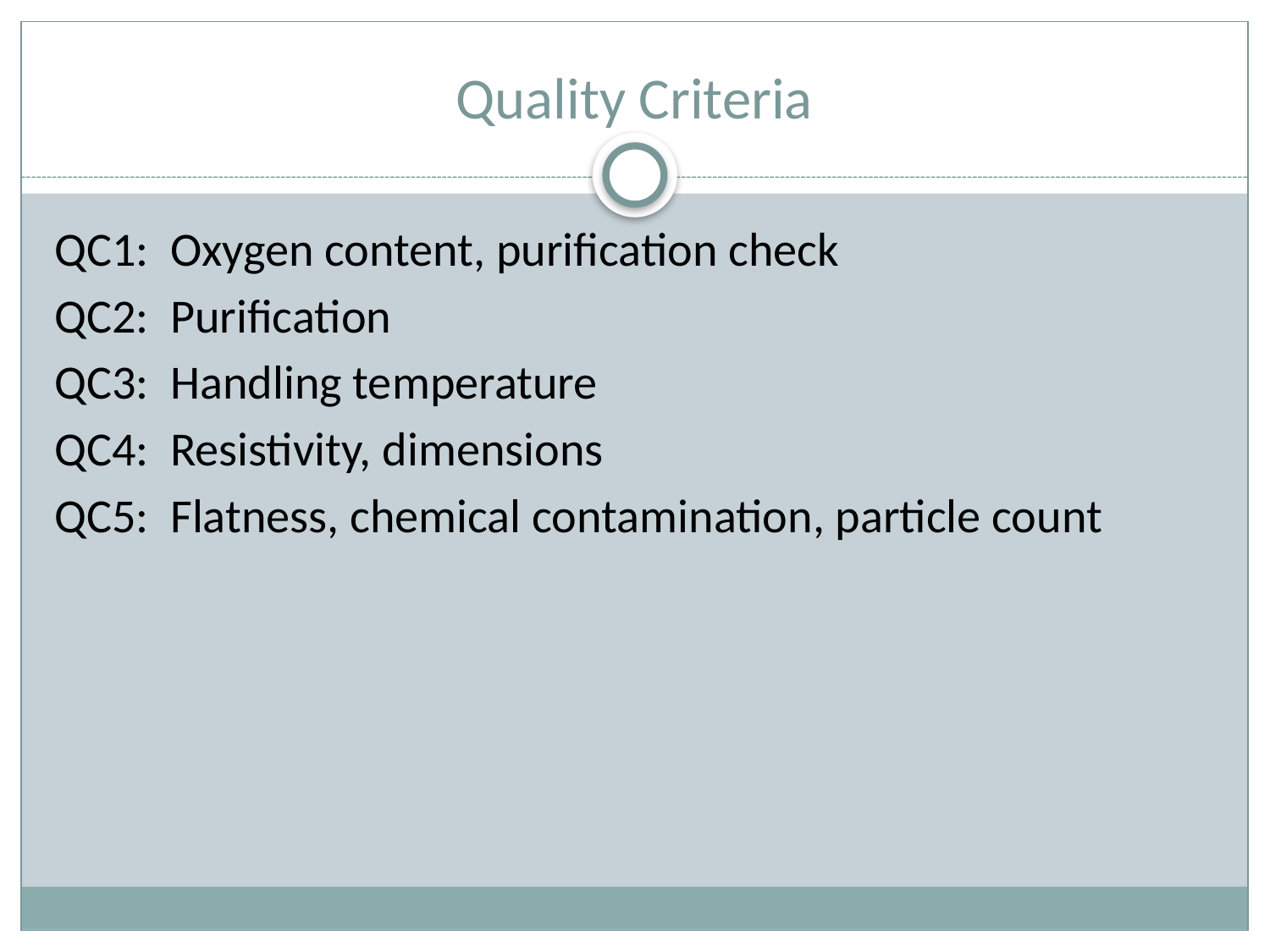

# Quality Criteria
QC1:  Oxygen content, purification check
QC2:  Purification
QC3:  Handling temperature
QC4:  Resistivity, dimensions
QC5:  Flatness, chemical contamination, particle count